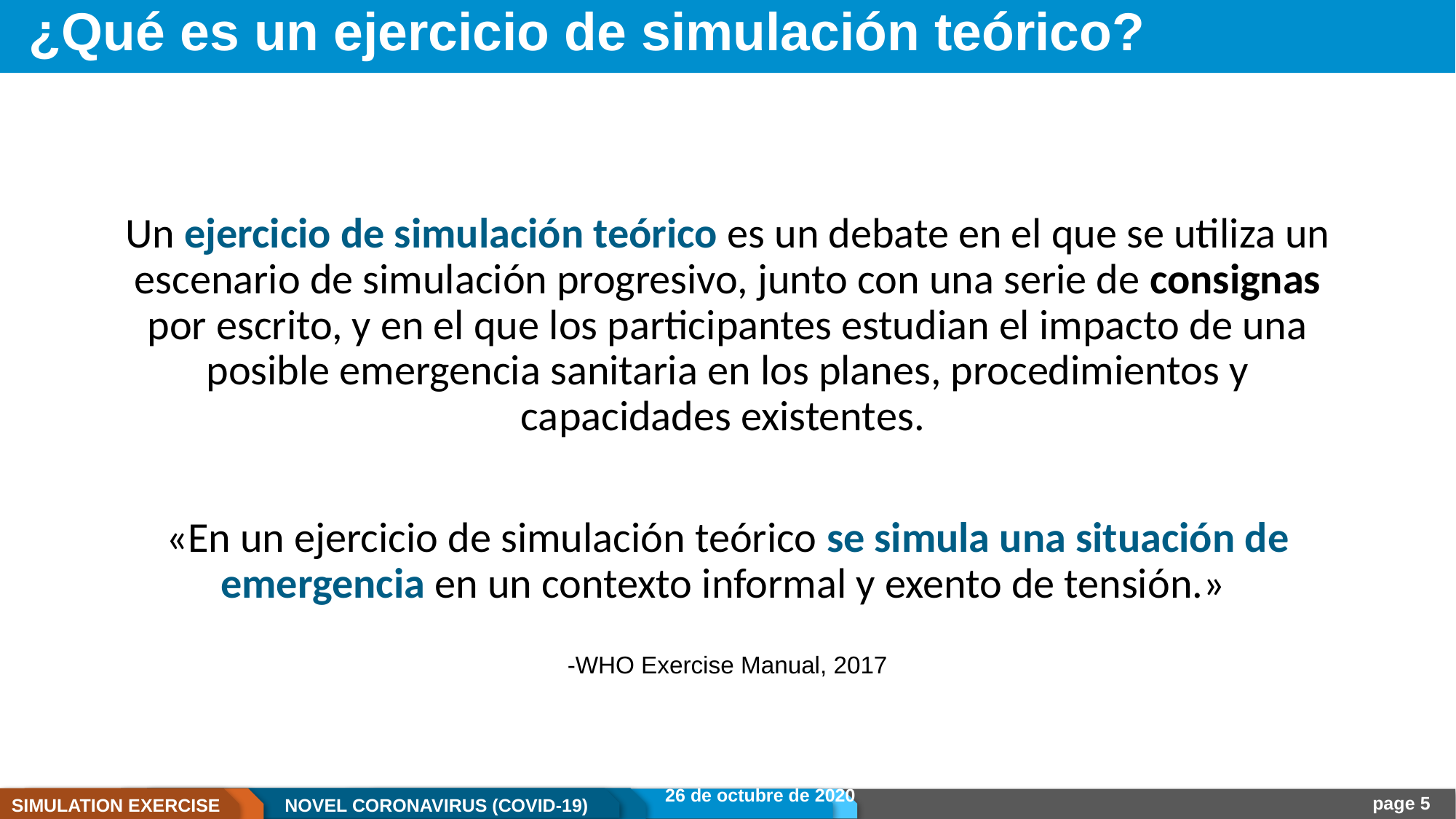

# ¿Qué es un ejercicio de simulación teórico?

Un ejercicio de simulación teórico es un debate en el que se utiliza un escenario de simulación progresivo, junto con una serie de consignas por escrito, y en el que los participantes estudian el impacto de una posible emergencia sanitaria en los planes, procedimientos y capacidades existentes.

«En un ejercicio de simulación teórico se simula una situación de emergencia en un contexto informal y exento de tensión.»
-WHO Exercise Manual, 2017

26 de octubre de 2020